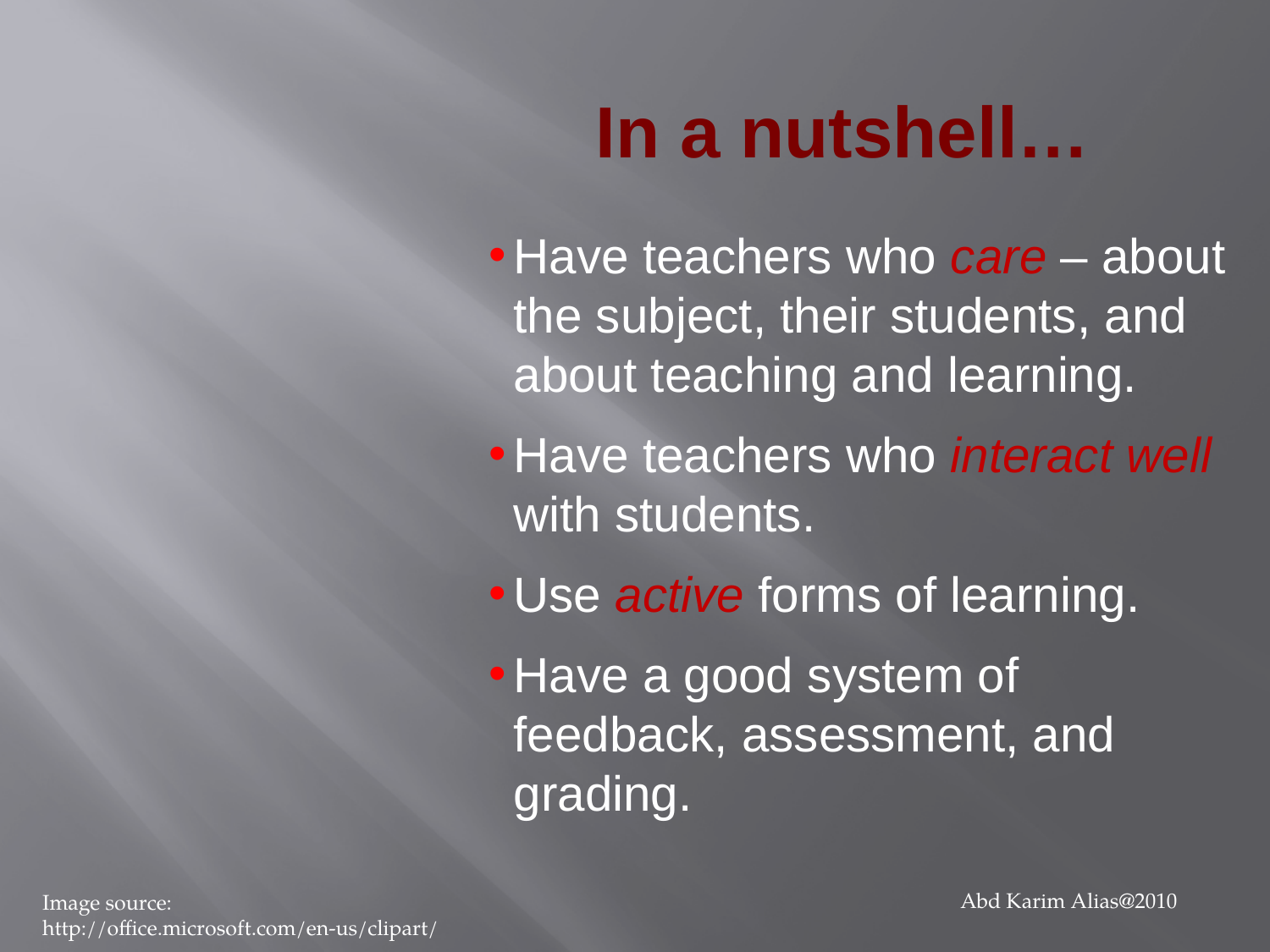

# In a nutshell…
Have teachers who care – about the subject, their students, and about teaching and learning.
Have teachers who interact well with students.
Use active forms of learning.
Have a good system of feedback, assessment, and grading.
Abd Karim Alias@2010
Image source: http://office.microsoft.com/en-us/clipart/